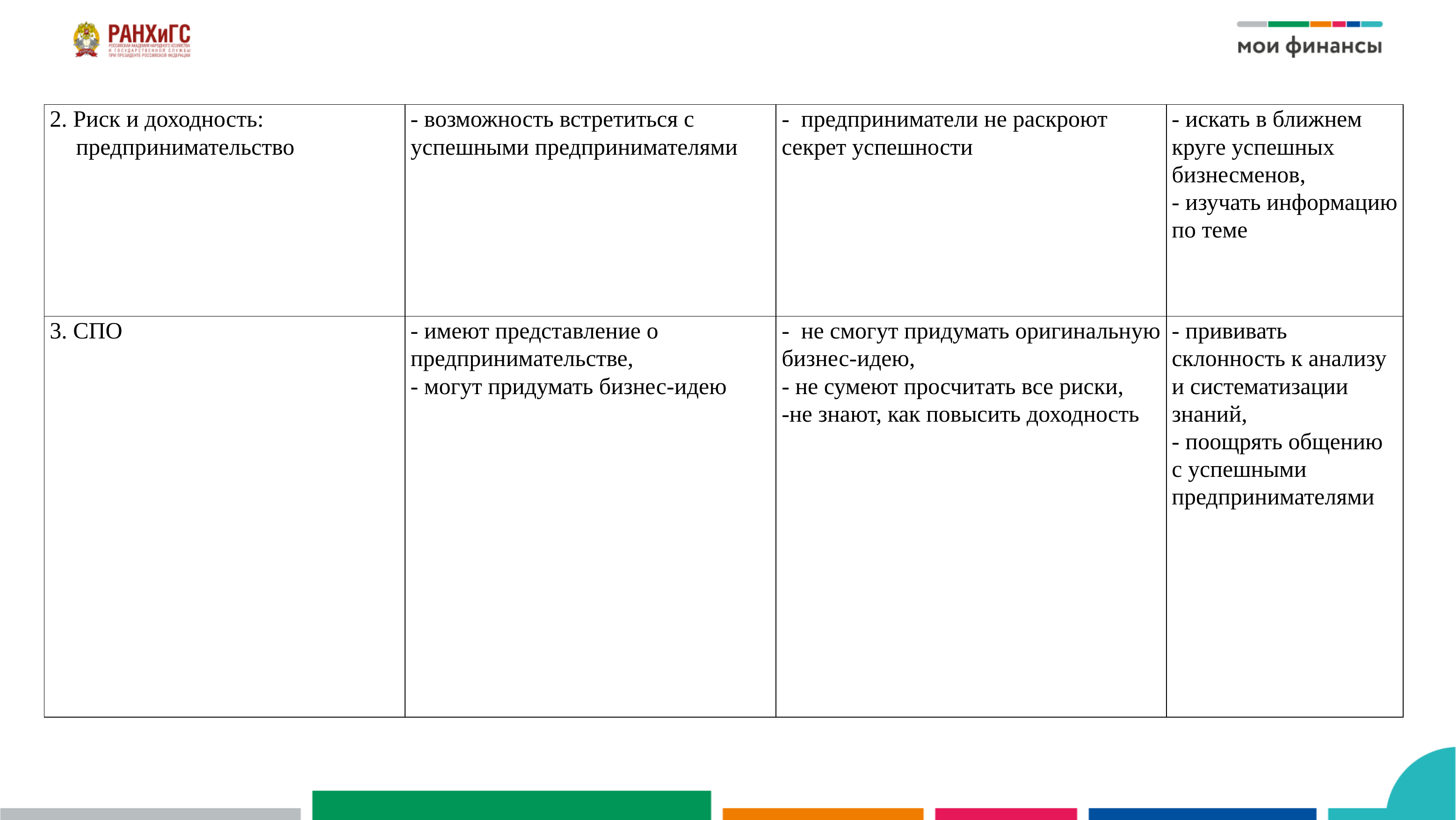

| 2. Риск и доходность: предпринимательство | - возможность встретиться с успешными предпринимателями | - предприниматели не раскроют секрет успешности | - искать в ближнем круге успешных бизнесменов, - изучать информацию по теме |
| --- | --- | --- | --- |
| 3. СПО | - имеют представление о предпринимательстве, - могут придумать бизнес-идею | - не смогут придумать оригинальную бизнес-идею, - не сумеют просчитать все риски, -не знают, как повысить доходность | - прививать склонность к анализу и систематизации знаний, - поощрять общению с успешными предпринимателями |